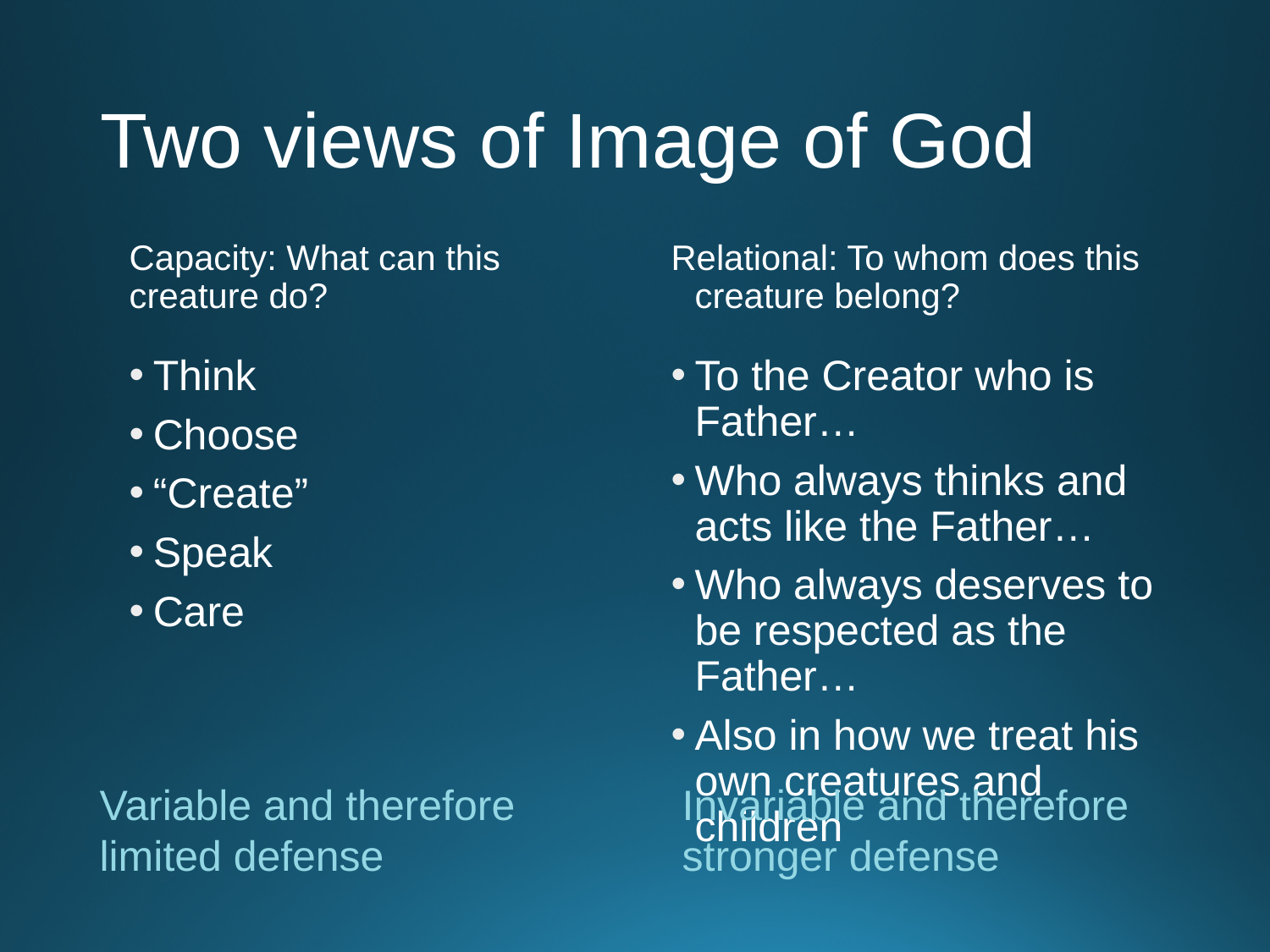

# Two views of Image of God
Capacity: What can this creature do?
Relational: To whom does this creature belong?
Think
Choose
“Create”
Speak
Care
To the Creator who is Father…
Who always thinks and acts like the Father…
Who always deserves to be respected as the Father…
Also in how we treat his own creatures and children
Variable and therefore limited defense
Invariable and therefore stronger defense